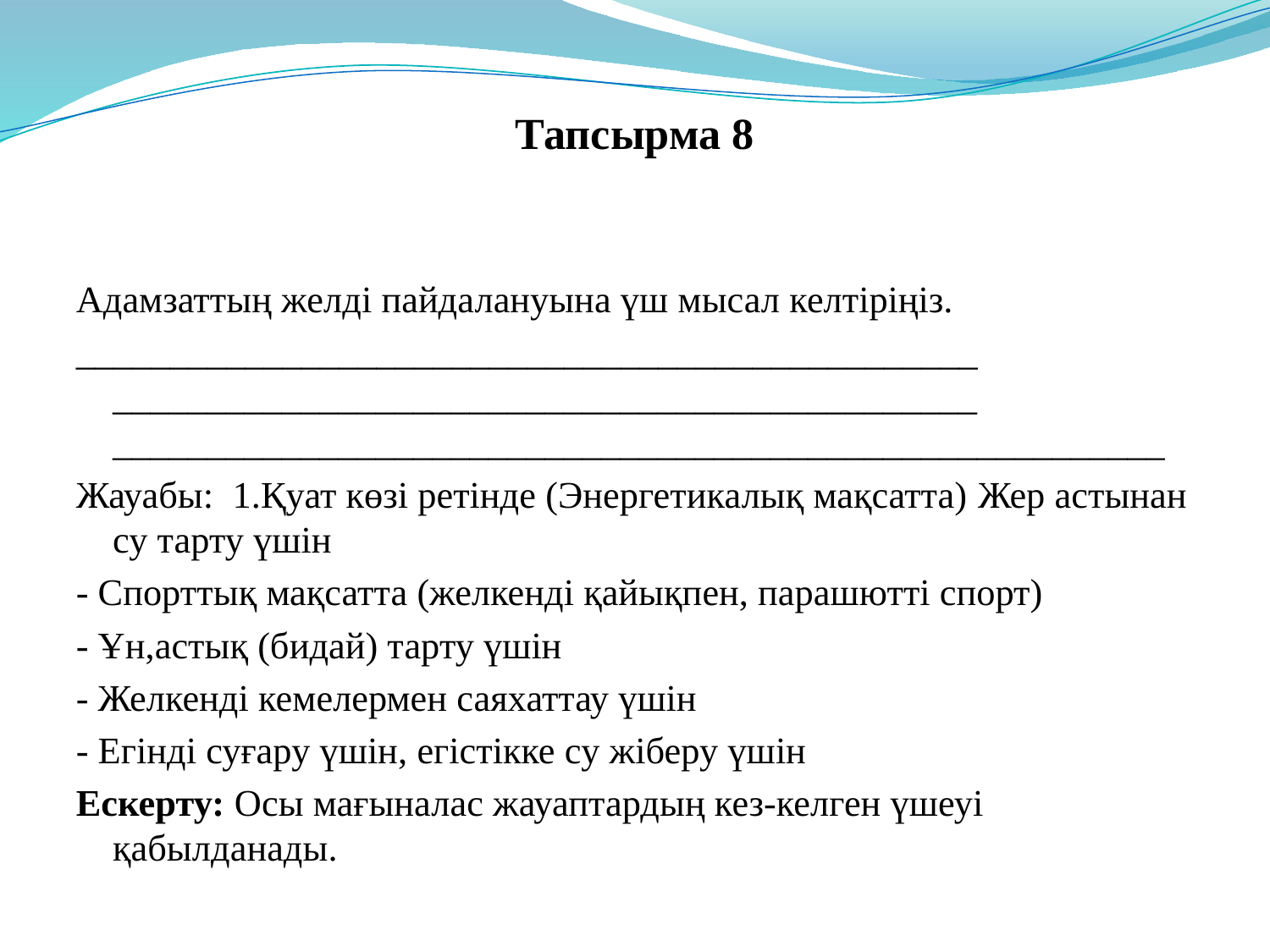

# Тапсырма 8
Адамзаттың желді пайдалануына үш мысал келтіріңіз.
________________________________________________
______________________________________________
________________________________________________________
Жауабы:  1.Қуат көзі ретінде (Энергетикалық мақсатта) Жер астынан су тарту үшін
- Спорттық мақсатта (желкенді қайықпен, парашютті спорт)
- Ұн,астық (бидай) тарту үшін
- Желкенді кемелермен саяхаттау үшін
- Егінді суғару үшін, егістікке су жіберу үшін
Ескерту: Осы мағыналас жауаптардың кез-келген үшеуі қабылданады.